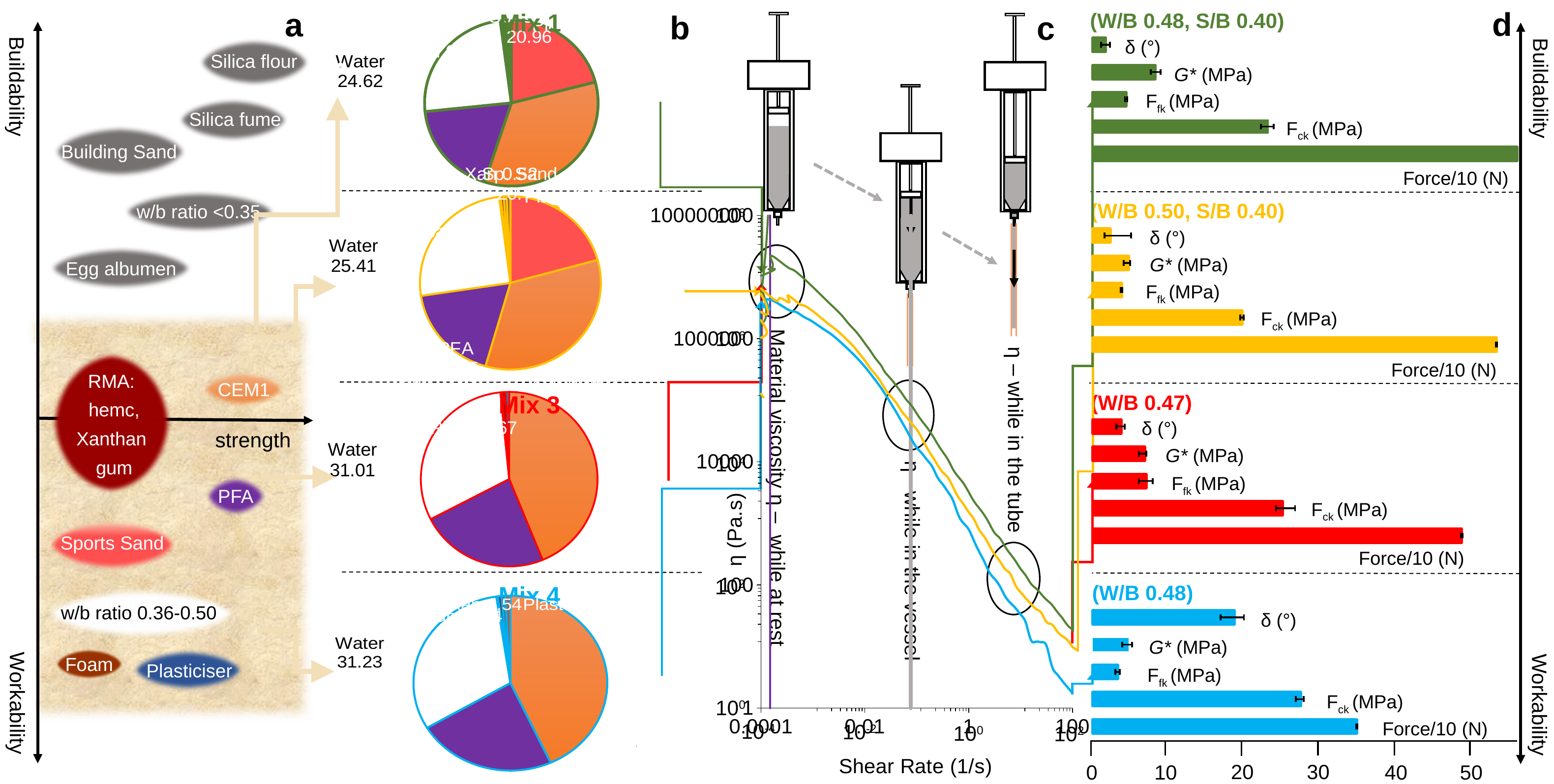

d

[unsupported chart]

a
b
(W/B 0.48, S/B 0.40)
(W/B 0.50, S/B 0.40)
(W/B 0.47)
(W/B 0.48)
δ (°)
G* (MPa)
Ffk (MPa)
Fck (MPa)
Force/10 (N)
δ (°)
G* (MPa)
Ffk (MPa)
Fck (MPa)
Force/10 (N)
δ (°)
G* (MPa)
Ffk (MPa)
Fck (MPa)
Force/10 (N)
δ (°)
G* (MPa)
Ffk (MPa)
Fck (MPa)
Force/10 (N)
20
30
40
10
50
0
Mix 1
Mix 2
Mix 3
Mix 4

108
106
104
102
100

η – while in the tube
Material viscosity η –  while at rest

η - while in the vessel
10-4
10-2
100
102
c

### Chart

| Category |  |  |  |  |  |
|---|---|---|---|---|---|
|  | 34.22987610042386 | 26.96125 | 3.281838541666666 | 4.64879028008357 | 18.39240427960058 |
|  | 47.832664211172506 | 24.641250000000003 | 6.929984375 | 6.7415971633954985 | 3.6950947788873063 |
|  | 52.34682602921647 | 19.35 | 3.7706927083333337 | 4.684823289755714 | 2.2751118791946316 |
|  | 56.11965046684223 | 22.785 | 4.342911458333333 | 8.133488785348296 | 1.6953363142857125 |
Silica flour

Buildability
Buildability

Silica fume

Building Sand

[unsupported chart]

w/b ratio <0.35

### Chart

| Category |  |  |  |  |  |  |  |
|---|---|---|---|---|---|---|---|
Egg albumen

RMA:
hemc,
Xanthan
gum

[unsupported chart]

CEM1
strength

PFA

Sports Sand

[unsupported chart]

w/b ratio 0.36-0.50
Foam

Plasticiser
Workability
Workability